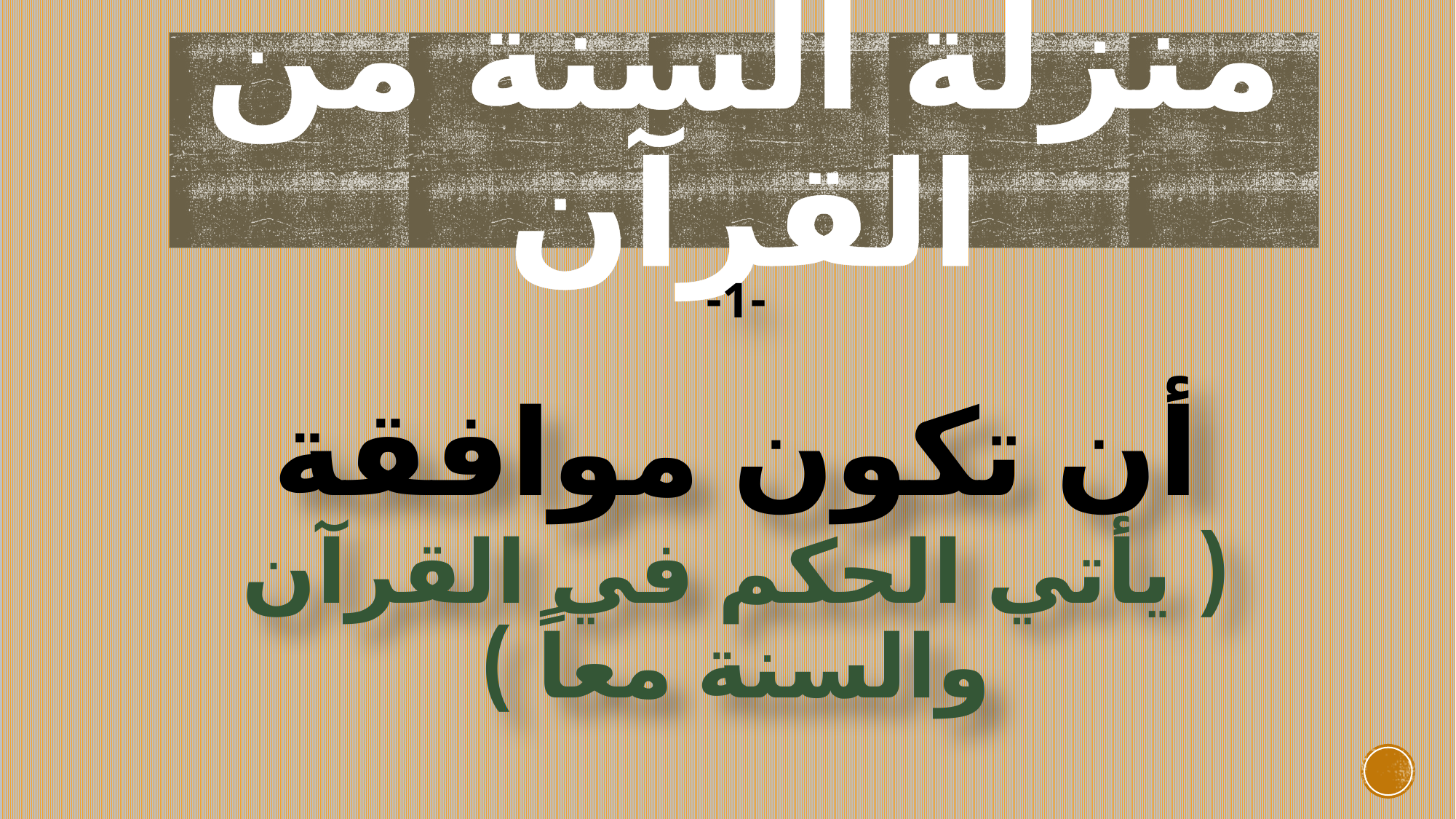

# منزلة السنة من القرآن
-1-

أن تكون موافقة
( يأتي الحكم في القرآن والسنة معاً )